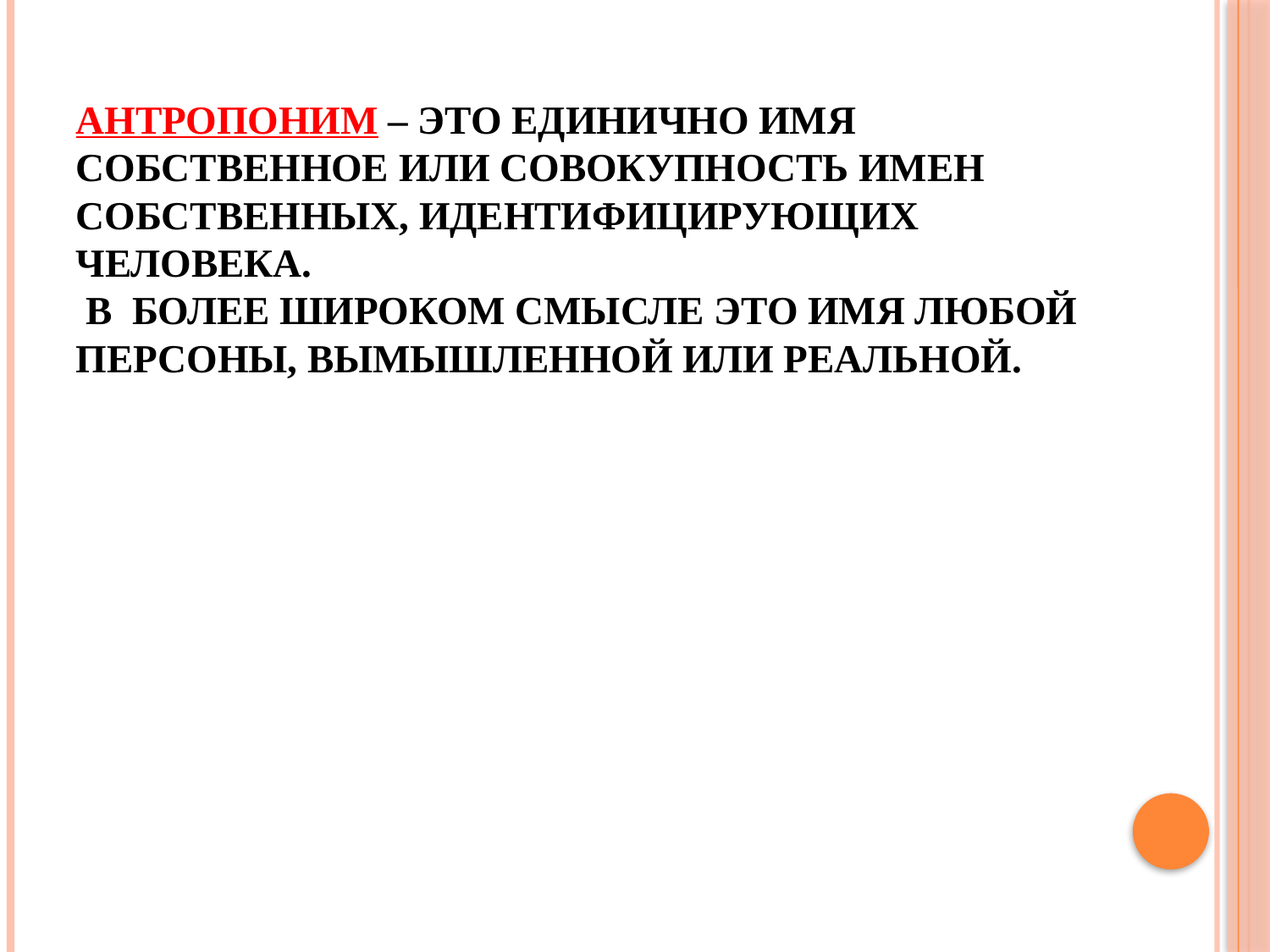

# Антропоним – это единично имя собственное или совокупность имен собственных, идентифицирующих человека. В  более широком смысле это имя любой персоны, вымышленной или реальной.